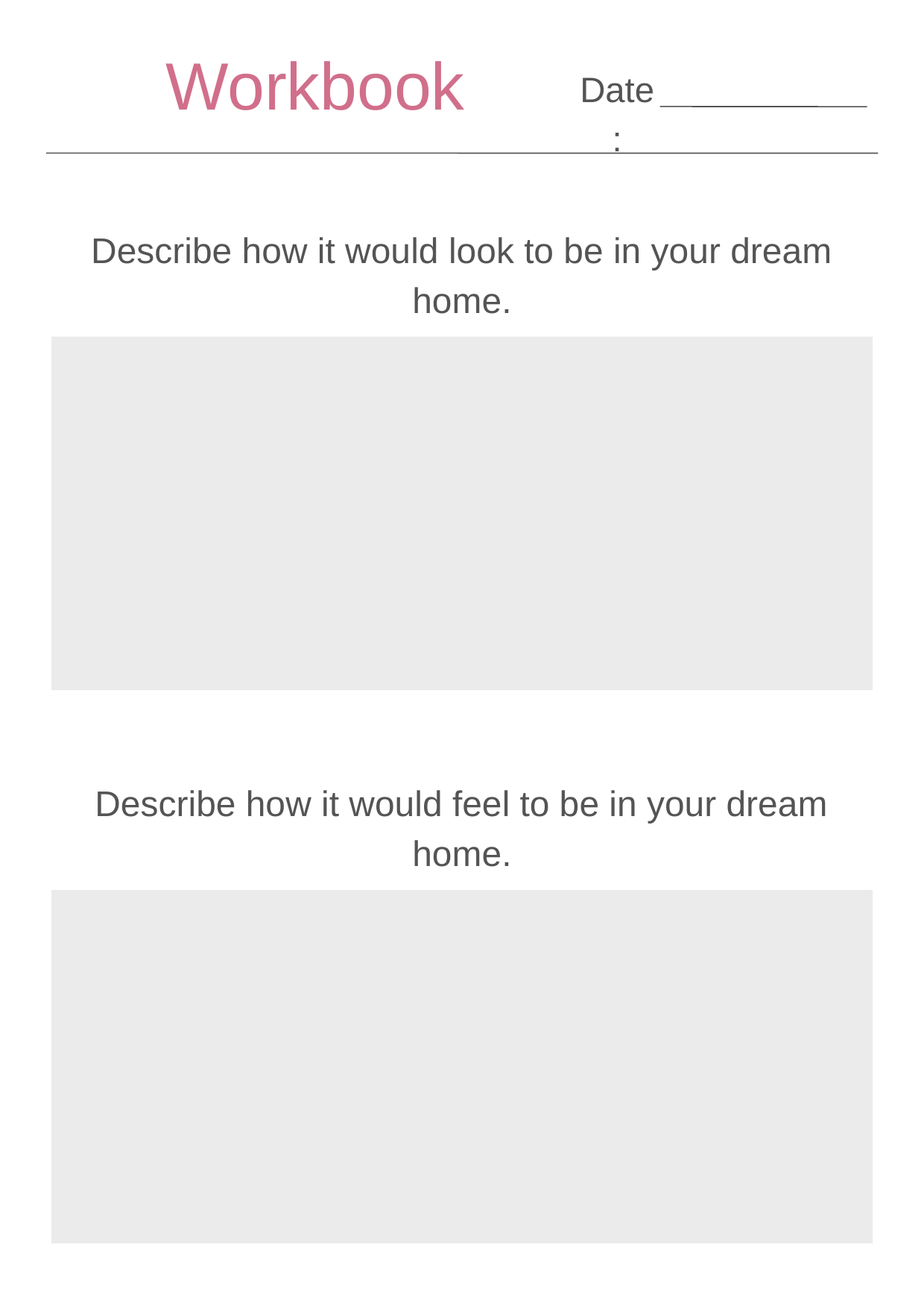

Workbook
Date:

Describe how it would look to be in your dream home.

Describe how it would feel to be in your dream home.